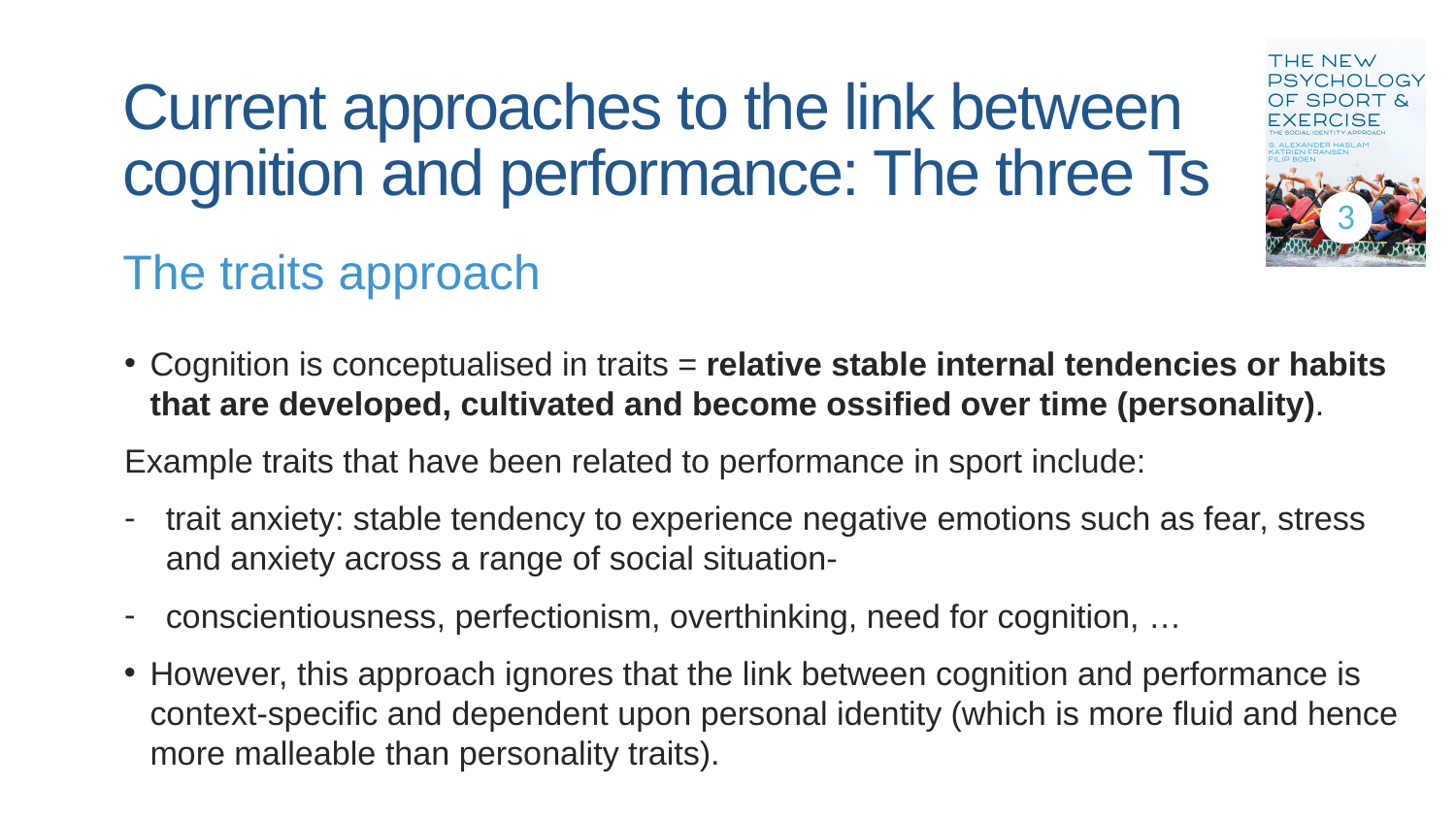

# Current approaches to the link between cognition and performance: The three Ts
3
The traits approach
Cognition is conceptualised in traits = relative stable internal tendencies or habits that are developed, cultivated and become ossified over time (personality).
Example traits that have been related to performance in sport include:
trait anxiety: stable tendency to experience negative emotions such as fear, stress and anxiety across a range of social situation-
conscientiousness, perfectionism, overthinking, need for cognition, …
However, this approach ignores that the link between cognition and performance is context-specific and dependent upon personal identity (which is more fluid and hence more malleable than personality traits).